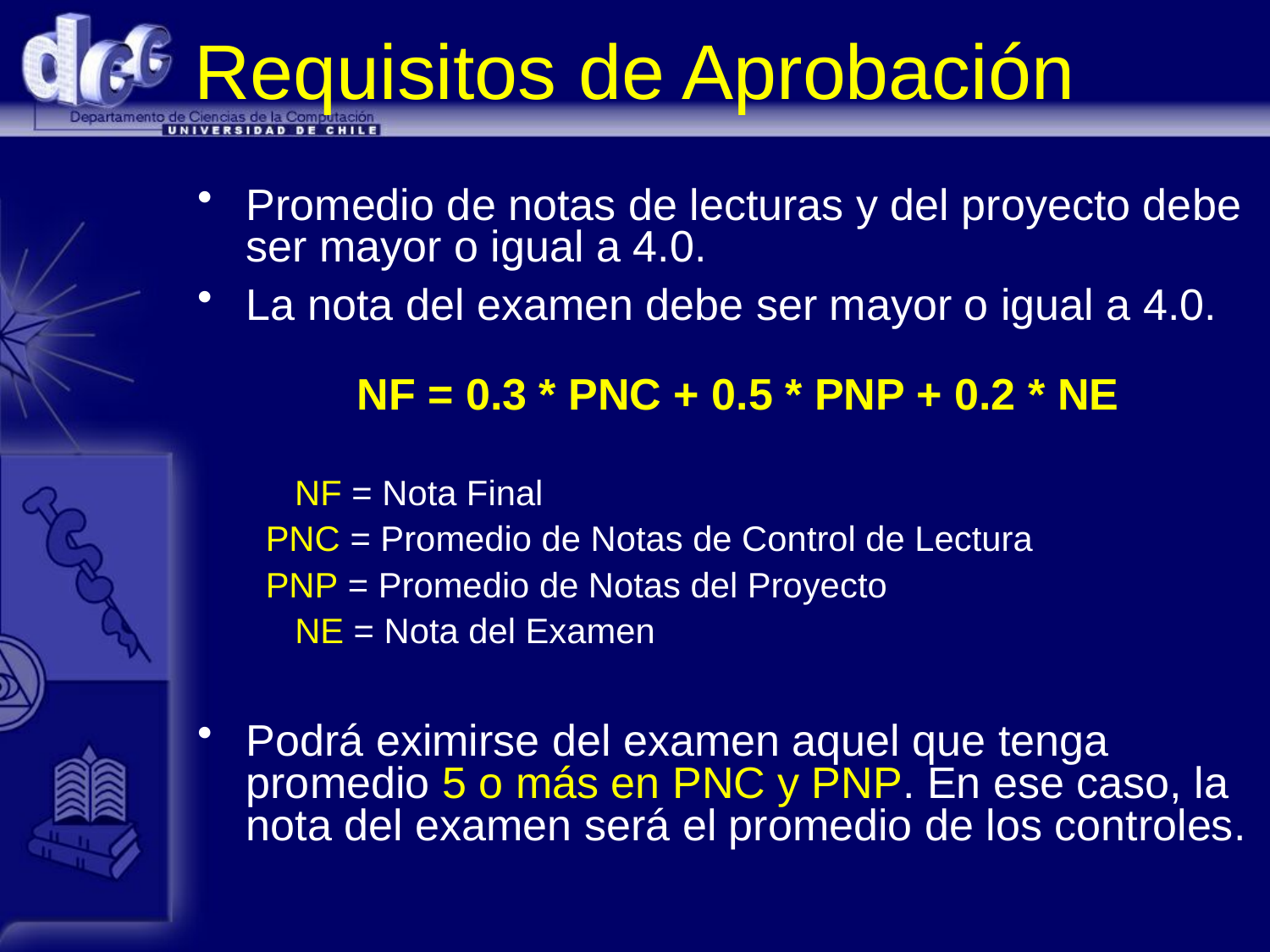

# Requisitos de Aprobación

Promedio de notas de lecturas y del proyecto debe ser mayor o igual a 4.0.
La nota del examen debe ser mayor o igual a 4.0.

             NF = 0.3 * PNC + 0.5 * PNP + 0.2 * NE

          NF = Nota Final
	  PNC = Promedio de Notas de Control de Lectura
       PNP = Promedio de Notas del Proyecto
	     NE = Nota del Examen

Podrá eximirse del examen aquel que tenga promedio 5 o más en PNC y PNP. En ese caso, la nota del examen será el promedio de los controles.